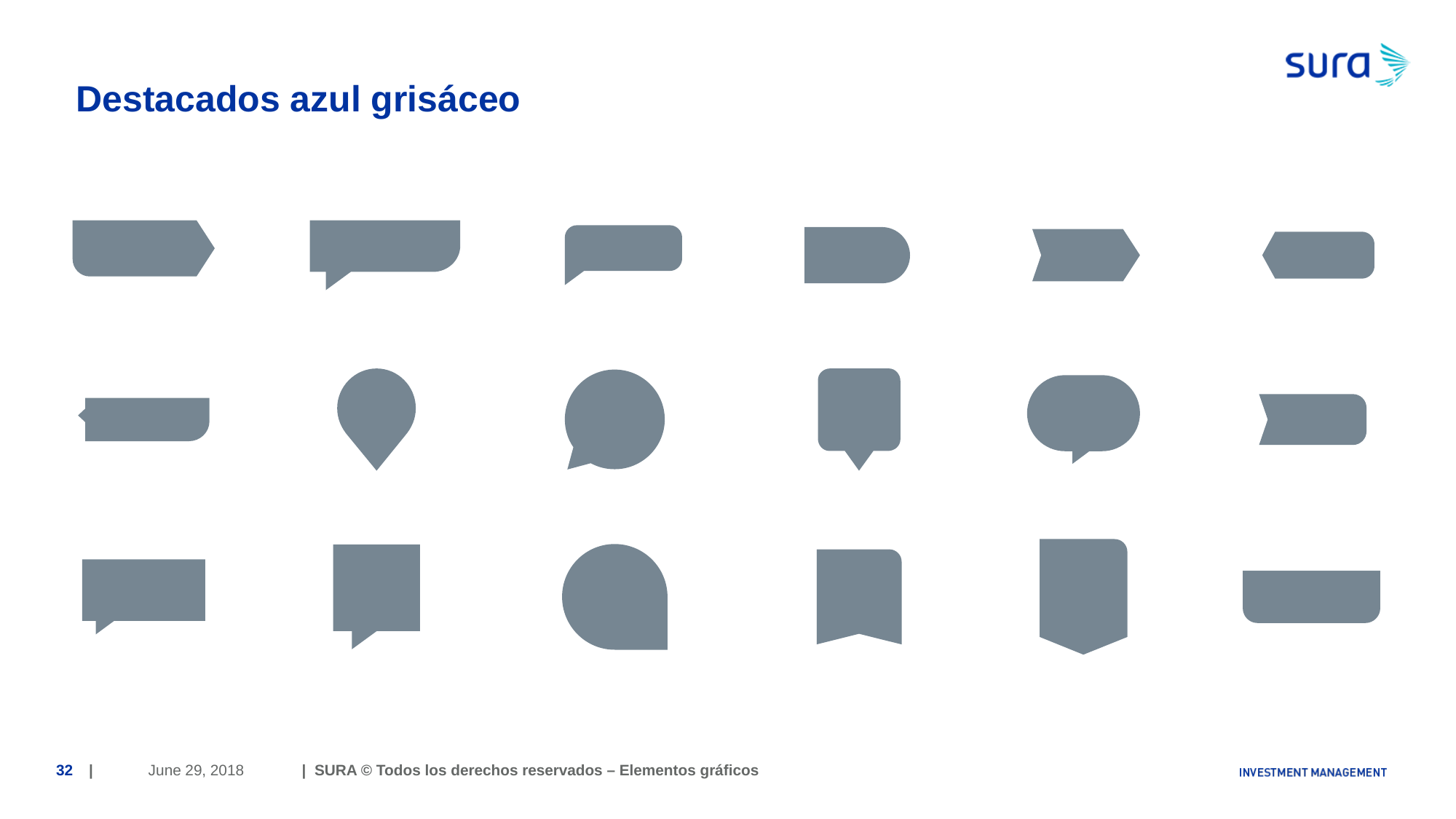

# Destacados azul grisáceo

June 29, 2018
32
|                                                  |  SURA © Todos los derechos reservados – Elementos gráficos